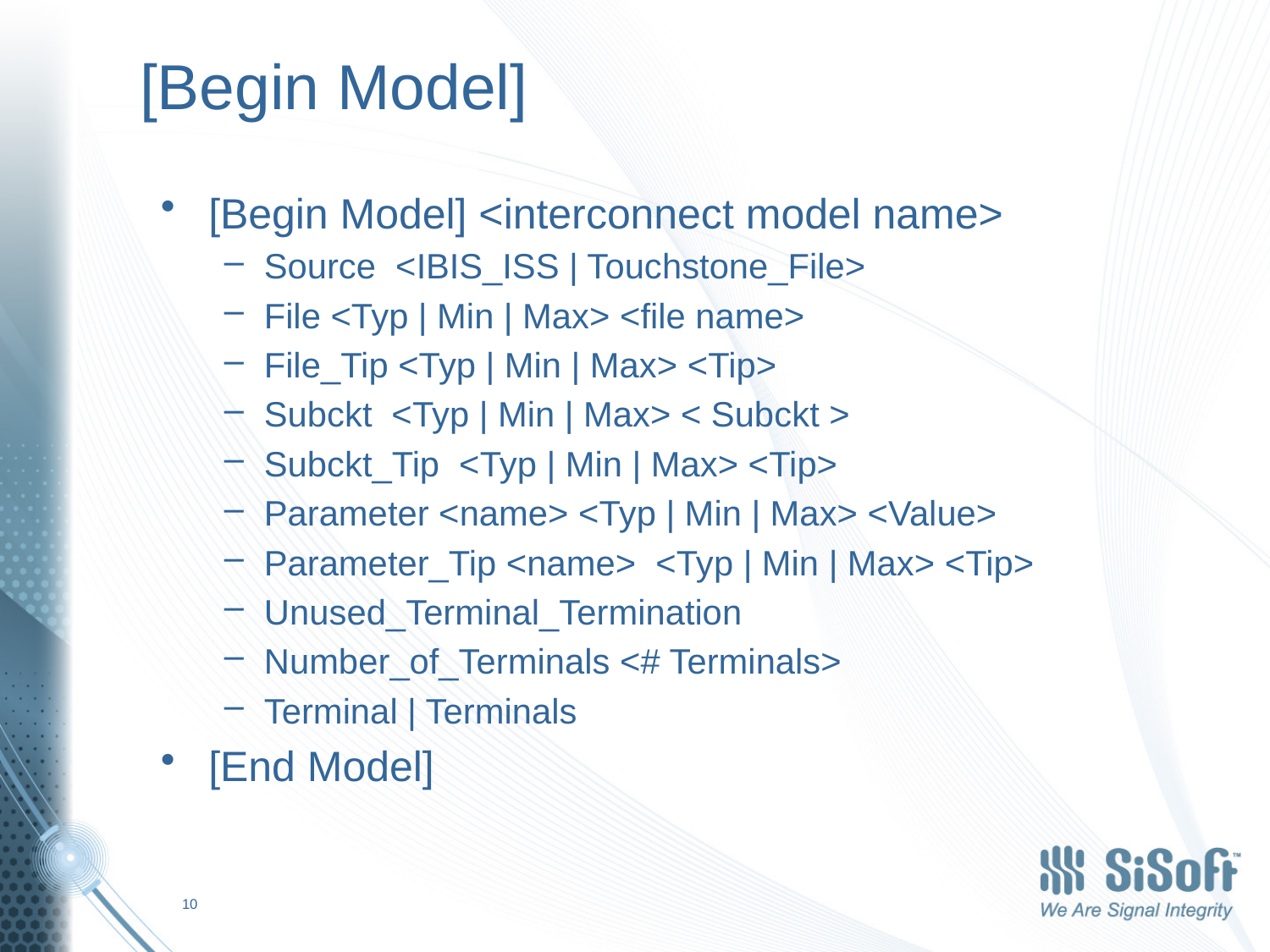

# [Begin Model]
[Begin Model] <interconnect model name>
Source  <IBIS_ISS | Touchstone_File>
File <Typ | Min | Max> <file name>
File_Tip <Typ | Min | Max> <Tip>
Subckt  <Typ | Min | Max> < Subckt >
Subckt_Tip  <Typ | Min | Max> <Tip>
Parameter <name> <Typ | Min | Max> <Value>
Parameter_Tip <name>  <Typ | Min | Max> <Tip>
Unused_Terminal_Termination
Number_of_Terminals <# Terminals>
Terminal | Terminals
[End Model]
10